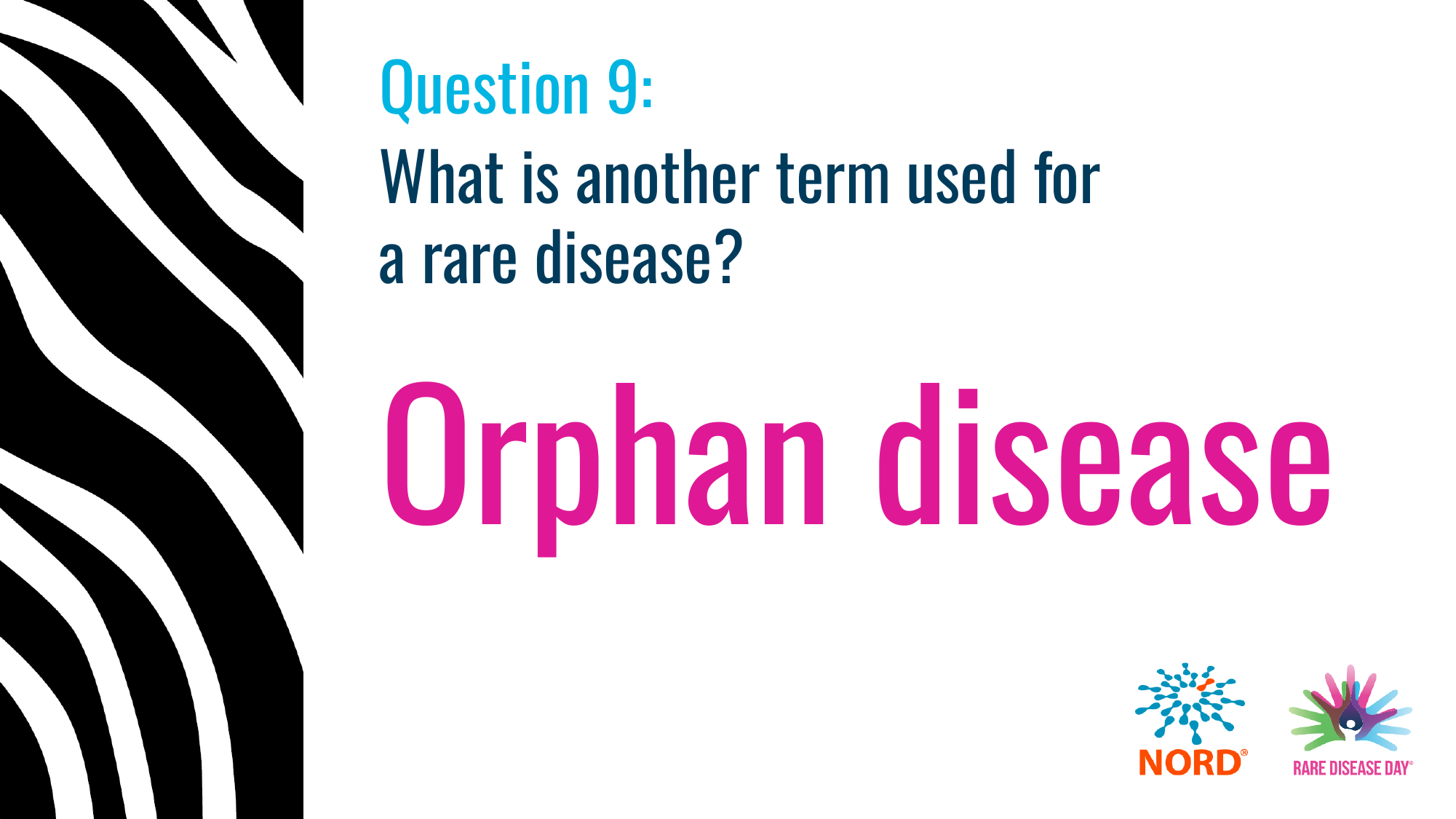

# Question 9:
What is another term used for
a rare disease?
Orphan disease